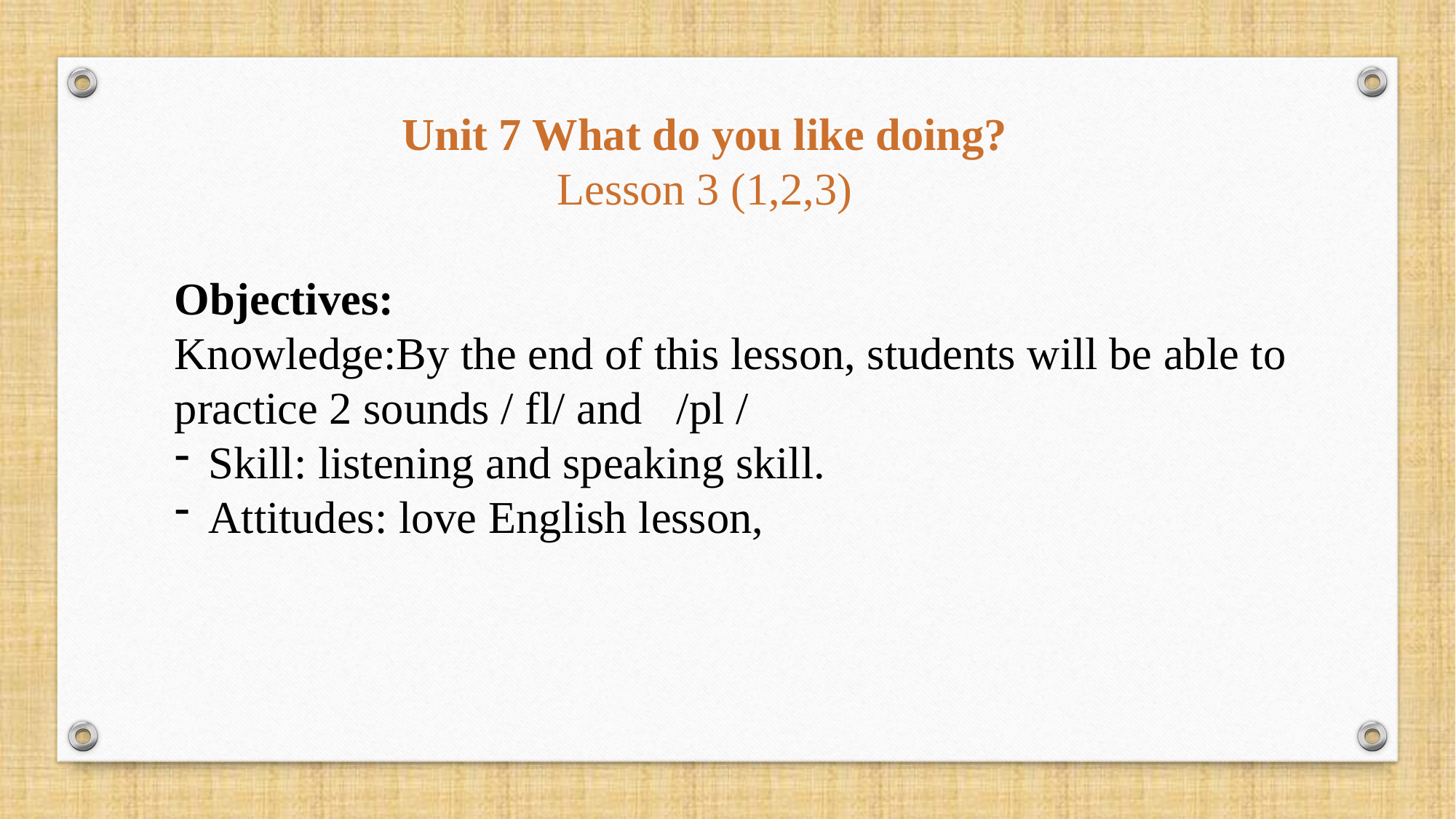

# Unit 7 What do you like doing? Lesson 3 (1,2,3)
Objectives:
Knowledge:By the end of this lesson, students will be able to practice 2 sounds / fl/ and   /pl /
Skill: listening and speaking skill.
Attitudes: love English lesson,